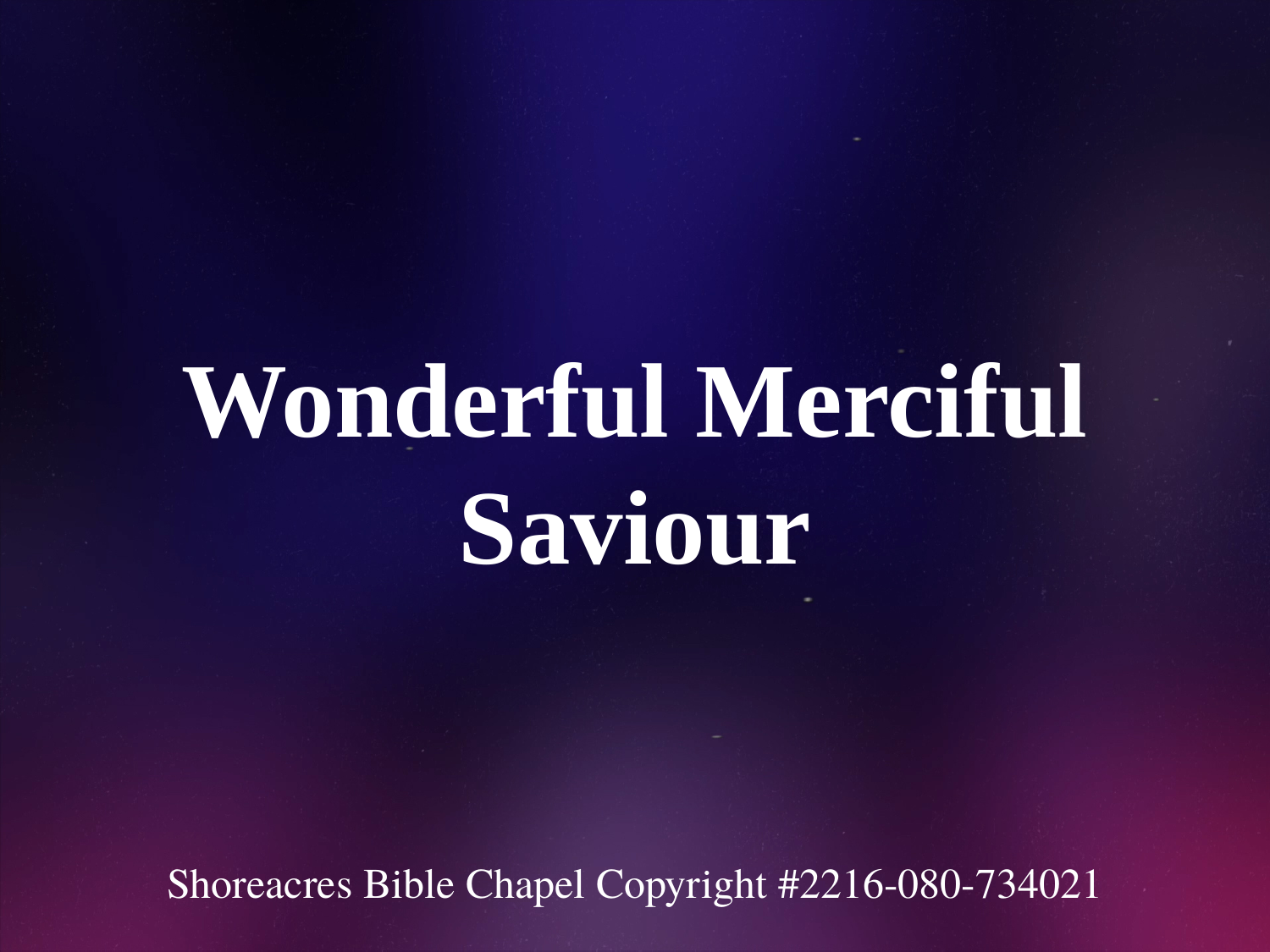

# Wonderful Merciful Saviour Shoreacres Bible Chapel Copyright #2216-080-734021